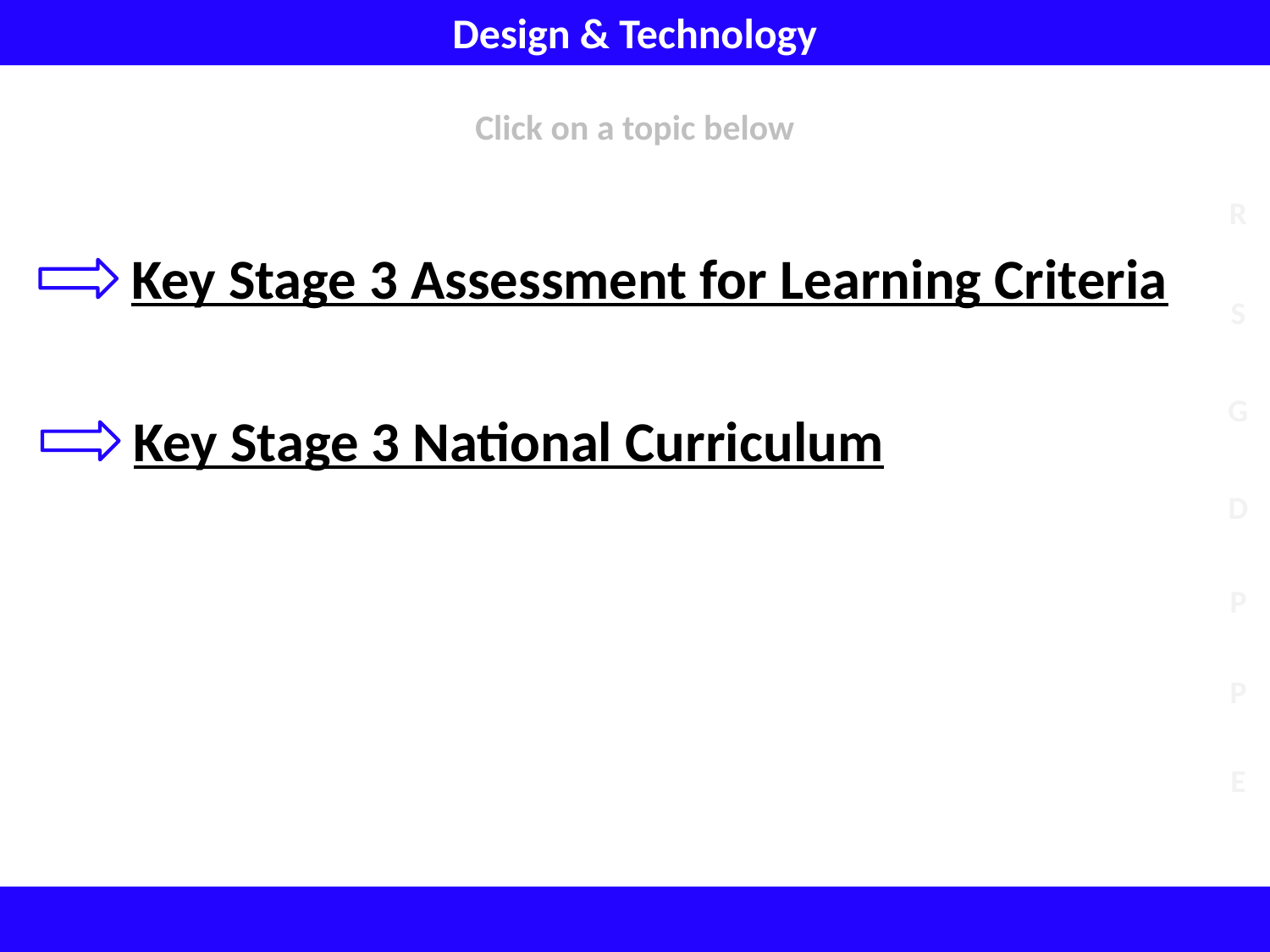

Design & Technology
Click on a topic below
Key Stage 3 Assessment for Learning Criteria

Key Stage 3 National Curriculum